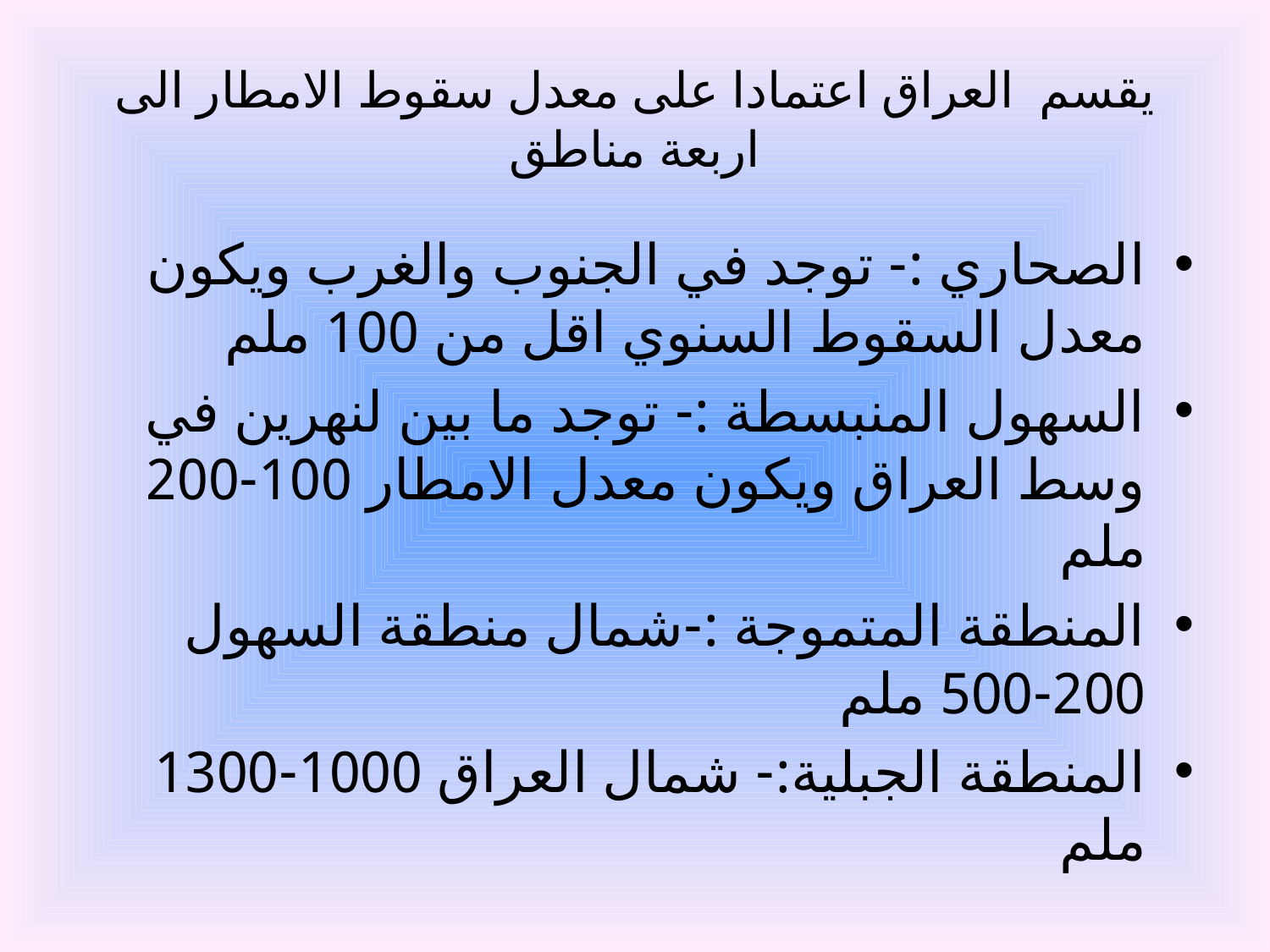

# يقسم  العراق اعتمادا على معدل سقوط الامطار الى اربعة مناطق
الصحاري :- توجد في الجنوب والغرب ويكون معدل السقوط السنوي اقل من 100 ملم
السهول المنبسطة :- توجد ما بين لنهرين في وسط العراق ويكون معدل الامطار 100-200 ملم
المنطقة المتموجة :-شمال منطقة السهول 200-500 ملم
المنطقة الجبلية:- شمال العراق 1000-1300 ملم